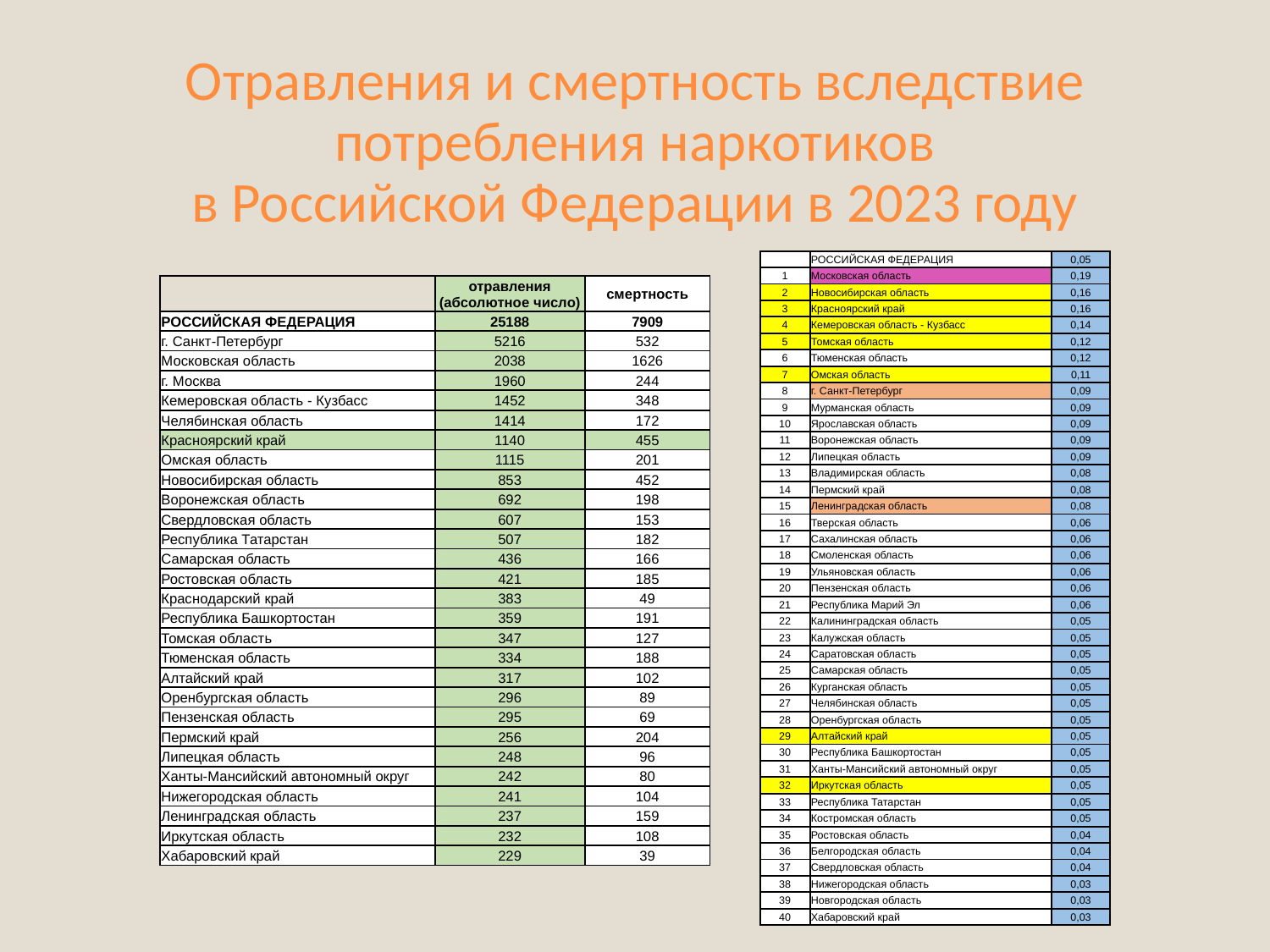

# Отравления и смертность вследствие потребления наркотиков в Российской Федерации в 2023 году
|  | РОССИЙСКАЯ ФЕДЕРАЦИЯ | 0,05 |
| --- | --- | --- |
| 1 | Московская область | 0,19 |
| 2 | Новосибирская область | 0,16 |
| 3 | Красноярский край | 0,16 |
| 4 | Кемеровская область - Кузбасс | 0,14 |
| 5 | Томская область | 0,12 |
| 6 | Тюменская область | 0,12 |
| 7 | Омская область | 0,11 |
| 8 | г. Санкт-Петербург | 0,09 |
| 9 | Мурманская область | 0,09 |
| 10 | Ярославская область | 0,09 |
| 11 | Воронежская область | 0,09 |
| 12 | Липецкая область | 0,09 |
| 13 | Владимирская область | 0,08 |
| 14 | Пермский край | 0,08 |
| 15 | Ленинградская область | 0,08 |
| 16 | Тверская область | 0,06 |
| 17 | Сахалинская область | 0,06 |
| 18 | Смоленская область | 0,06 |
| 19 | Ульяновская область | 0,06 |
| 20 | Пензенская область | 0,06 |
| 21 | Республика Марий Эл | 0,06 |
| 22 | Калининградская область | 0,05 |
| 23 | Калужская область | 0,05 |
| 24 | Саратовская область | 0,05 |
| 25 | Самарская область | 0,05 |
| 26 | Курганская область | 0,05 |
| 27 | Челябинская область | 0,05 |
| 28 | Оренбургская область | 0,05 |
| 29 | Алтайский край | 0,05 |
| 30 | Республика Башкортостан | 0,05 |
| 31 | Ханты-Мансийский автономный округ | 0,05 |
| 32 | Иркутская область | 0,05 |
| 33 | Республика Татарстан | 0,05 |
| 34 | Костромская область | 0,05 |
| 35 | Ростовская область | 0,04 |
| 36 | Белгородская область | 0,04 |
| 37 | Свердловская область | 0,04 |
| 38 | Нижегородская область | 0,03 |
| 39 | Новгородская область | 0,03 |
| 40 | Хабаровский край | 0,03 |
|  | отравления (абсолютное число) | смертность |
| --- | --- | --- |
| РОССИЙСКАЯ ФЕДЕРАЦИЯ | 25188 | 7909 |
| г. Санкт-Петербург | 5216 | 532 |
| Московская область | 2038 | 1626 |
| г. Москва | 1960 | 244 |
| Кемеровская область - Кузбасс | 1452 | 348 |
| Челябинская область | 1414 | 172 |
| Красноярский край | 1140 | 455 |
| Омская область | 1115 | 201 |
| Новосибирская область | 853 | 452 |
| Воронежская область | 692 | 198 |
| Свердловская область | 607 | 153 |
| Республика Татарстан | 507 | 182 |
| Самарская область | 436 | 166 |
| Ростовская область | 421 | 185 |
| Краснодарский край | 383 | 49 |
| Республика Башкортостан | 359 | 191 |
| Томская область | 347 | 127 |
| Тюменская область | 334 | 188 |
| Алтайский край | 317 | 102 |
| Оренбургская область | 296 | 89 |
| Пензенская область | 295 | 69 |
| Пермский край | 256 | 204 |
| Липецкая область | 248 | 96 |
| Ханты-Мансийский автономный округ | 242 | 80 |
| Нижегородская область | 241 | 104 |
| Ленинградская область | 237 | 159 |
| Иркутская область | 232 | 108 |
| Хабаровский край | 229 | 39 |